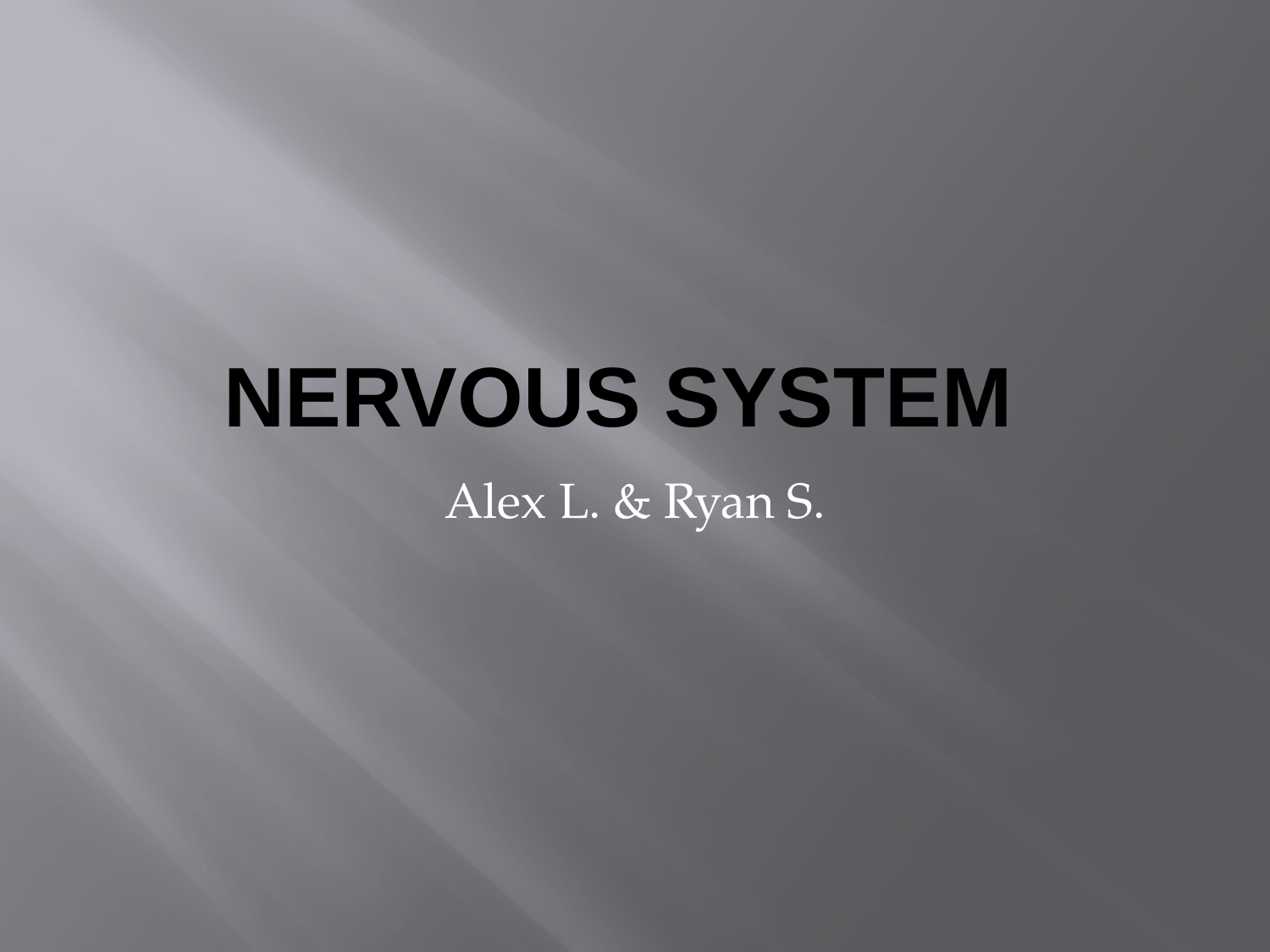

# Nervous system
Alex L. & Ryan S.